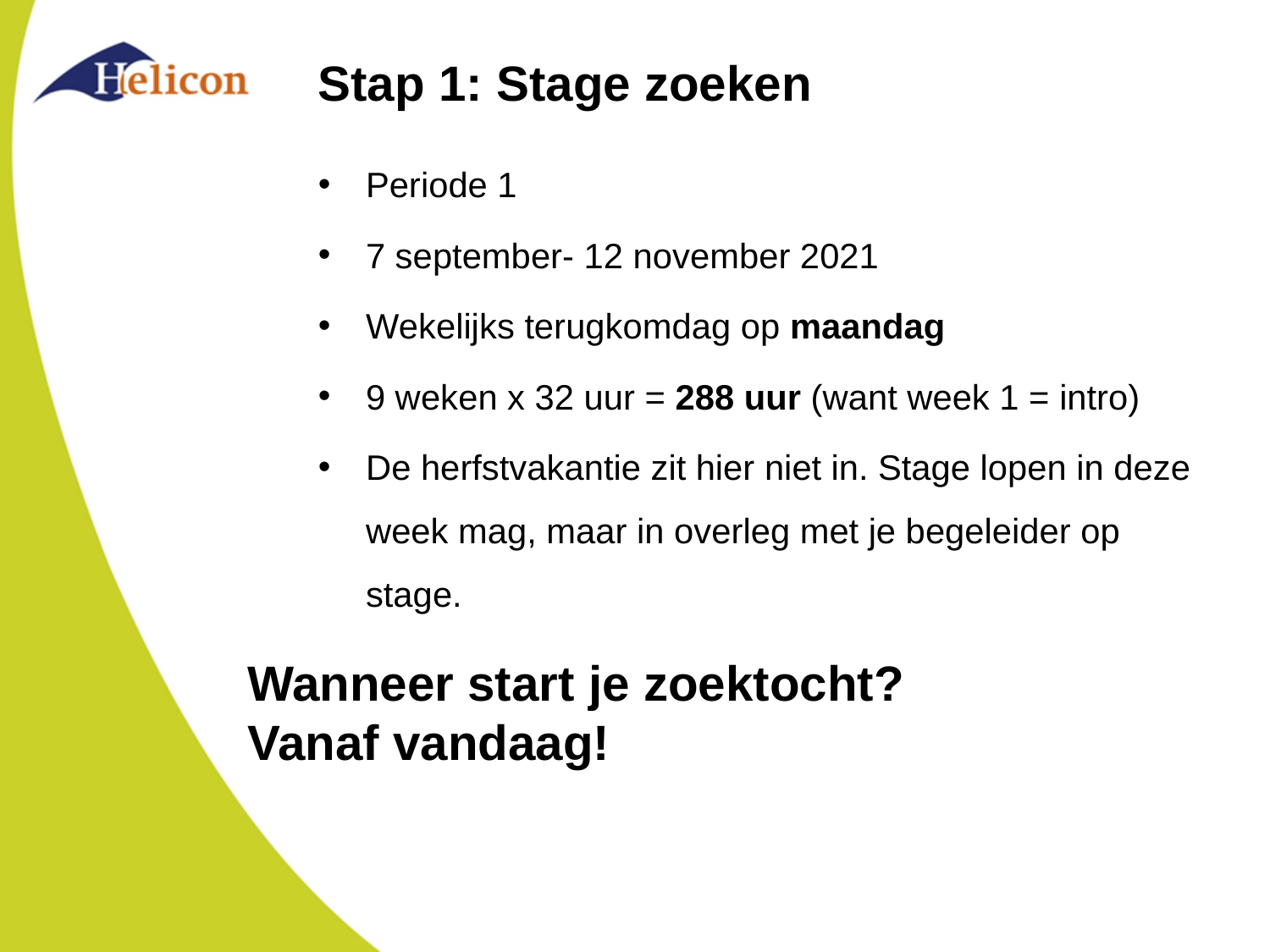

# Stap 1: Stage zoeken
Periode 1
7 september- 12 november 2021
Wekelijks terugkomdag op maandag
9 weken x 32 uur = 288 uur (want week 1 = intro)
De herfstvakantie zit hier niet in. Stage lopen in deze week mag, maar in overleg met je begeleider op stage.

Wanneer start je zoektocht?
Vanaf vandaag!